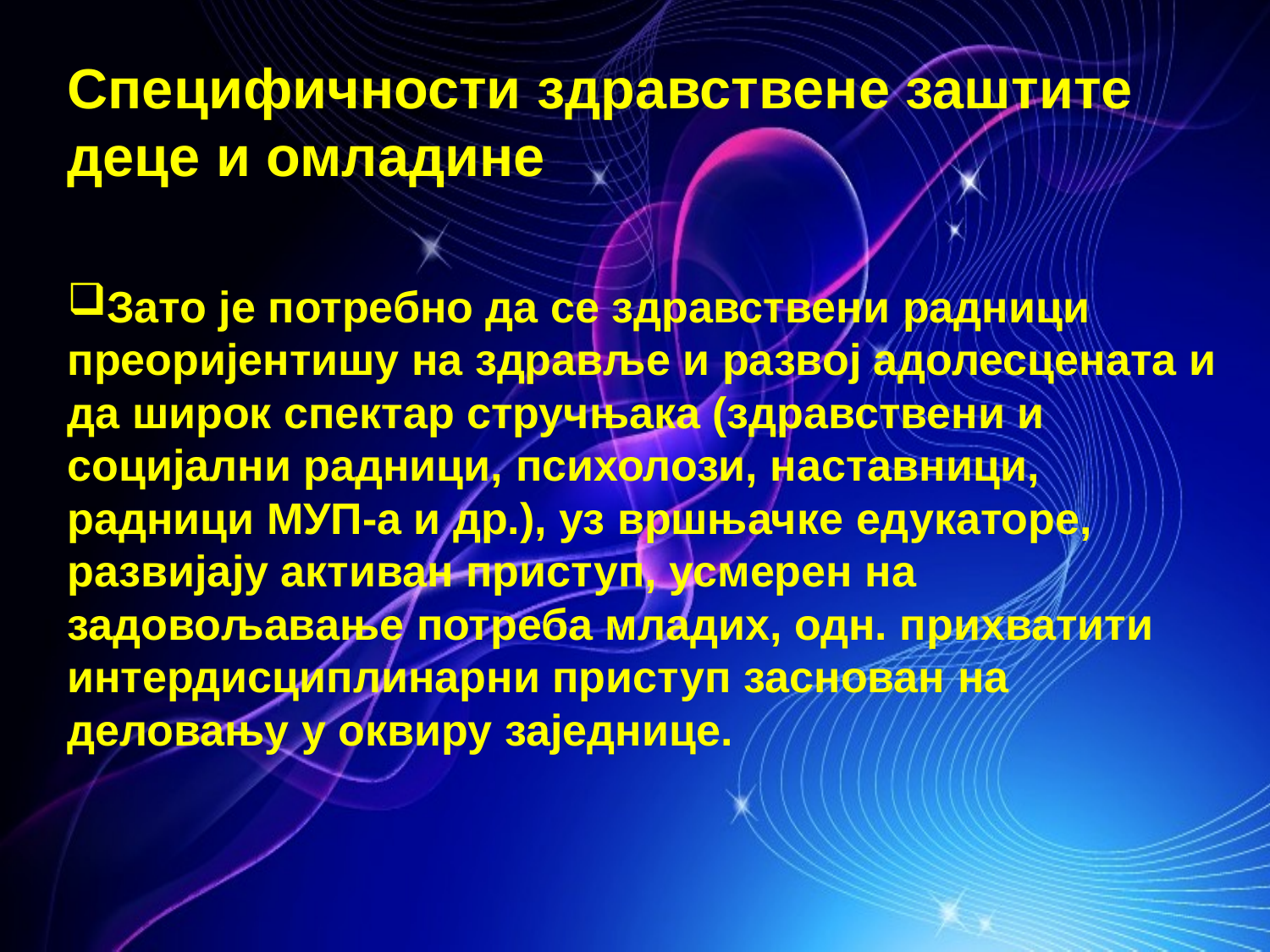

Специфичности здравствене заштите деце и омладине

Зато је потребно да се здравствени радници преоријентишу на здравље и развој адолесцената и да широк спектар стручњака (здравствени и социјални радници, психолози, наставници, радници МУП-а и др.), уз вршњачке едукаторе, развијају активан приступ, усмерен на задовољавање потреба младих, одн. прихватити  интердисциплинарни приступ заснован на деловању у оквиру заједнице.